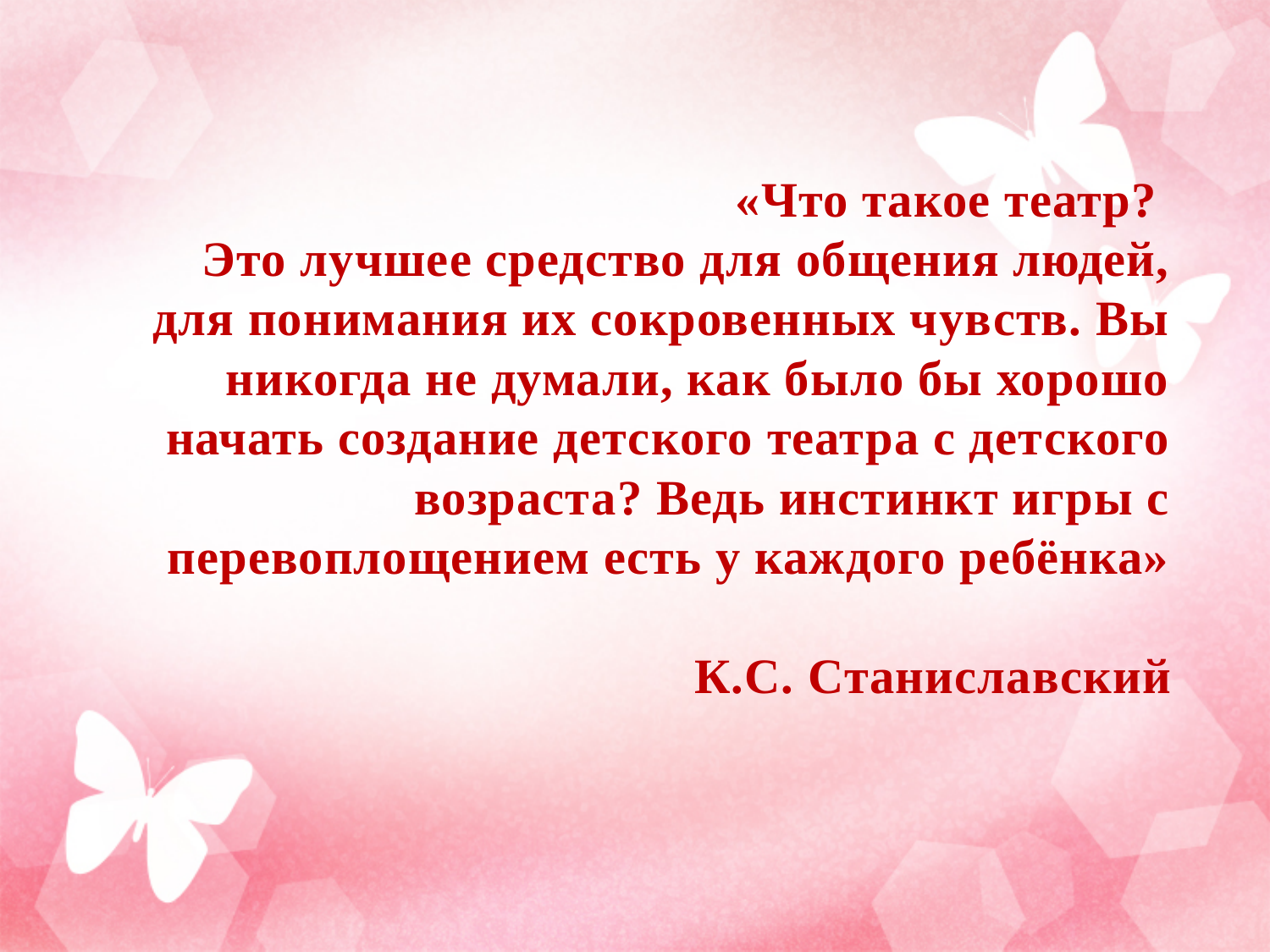

# «Что такое театр? Это лучшее средство для общения людей, для понимания их сокровенных чувств. Вы никогда не думали, как было бы хорошо начать создание детского театра с детского возраста? Ведь инстинкт игры с перевоплощением есть у каждого ребёнка» К.С. Станиславский